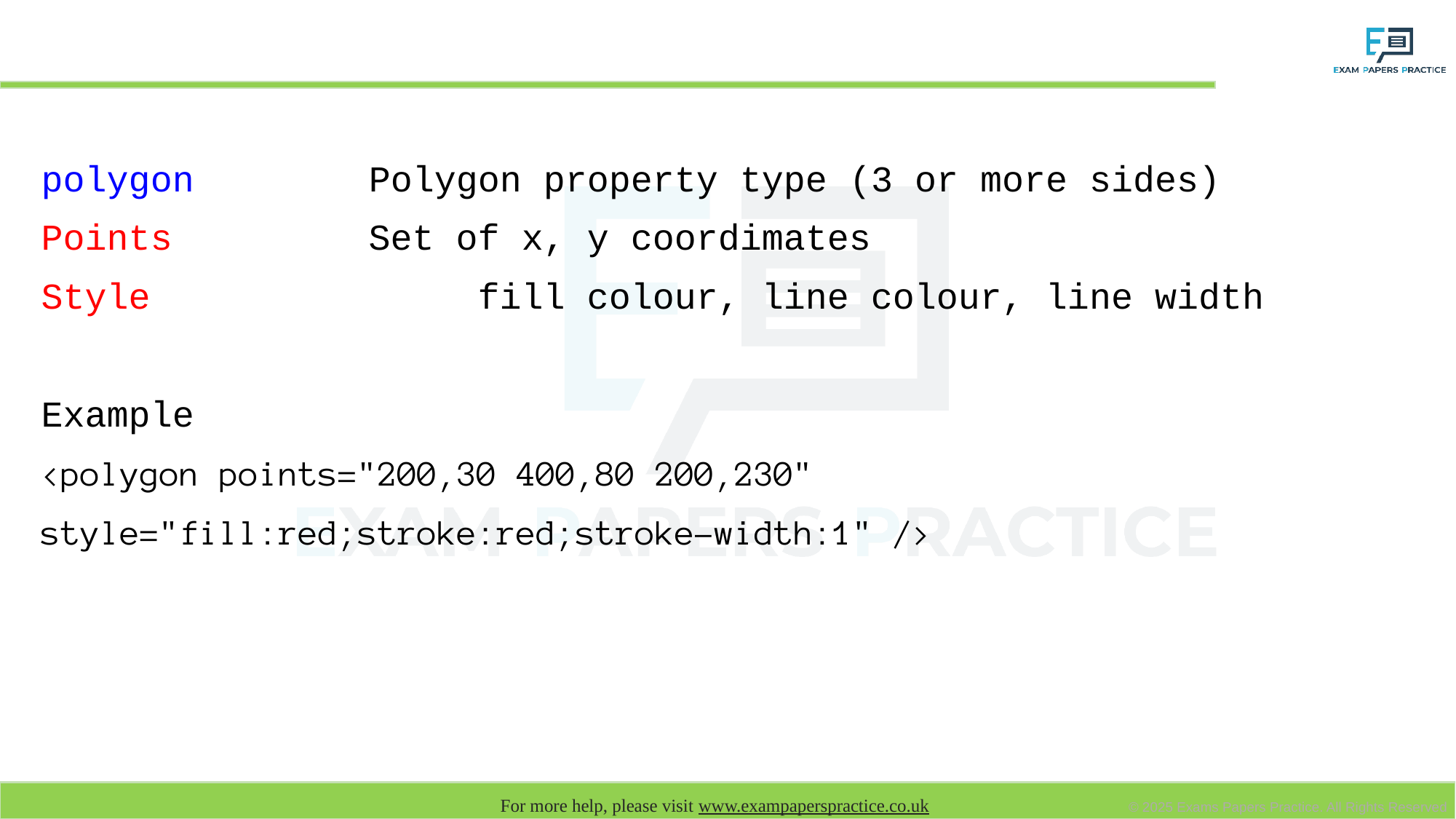

# Vector Properties - Polygon
polygon        Polygon property type (3 or more sides)
Points		Set of x, y coordimates
Style		 	fill colour, line colour, line width

Example
<polygon points="200,30 400,80 200,230"
style="fill:red;stroke:red;stroke-width:1" />